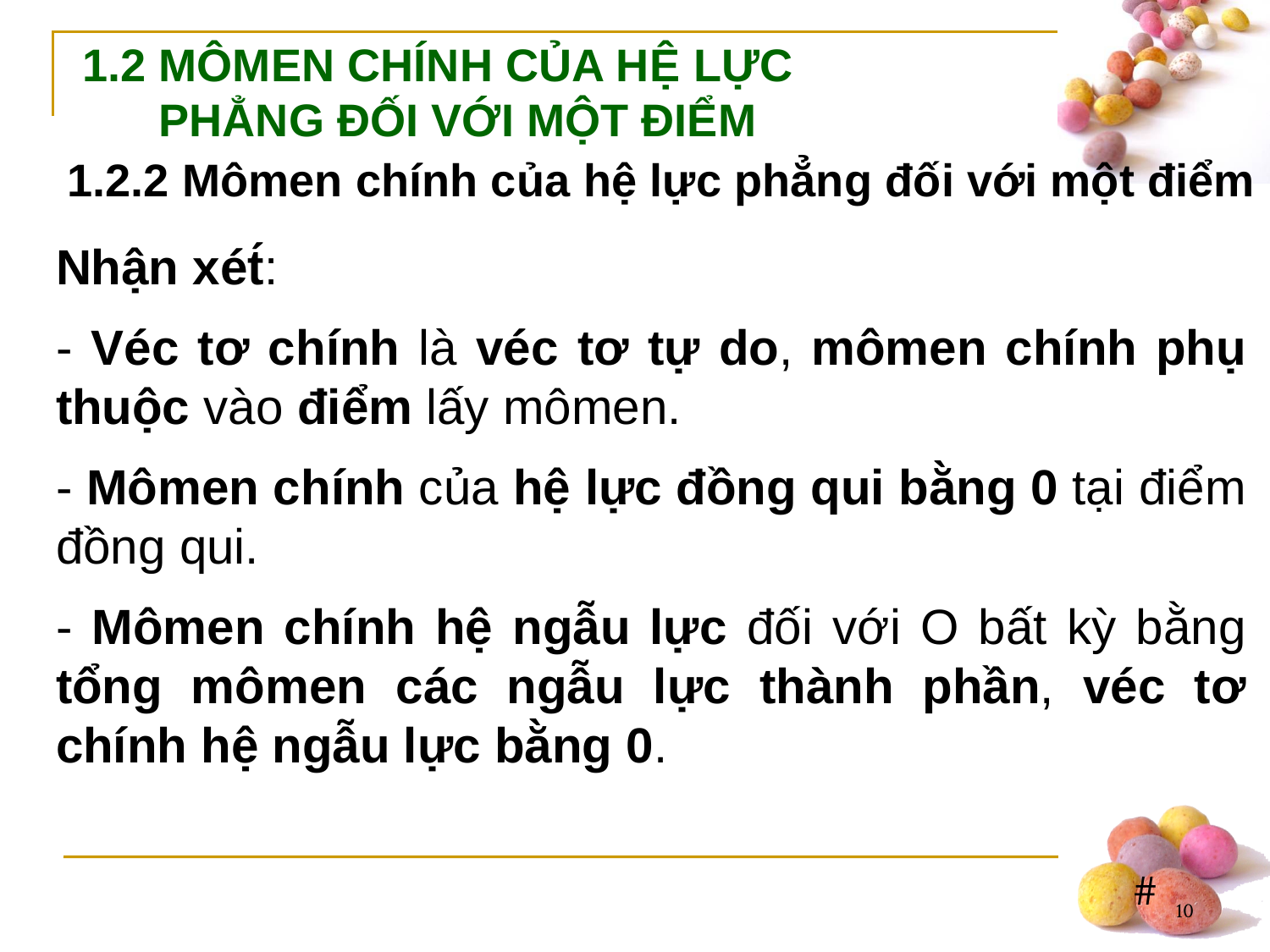

1.2 MÔMEN CHÍNH CỦA HỆ LỰC
      PHẲNG ĐỐI VỚI MỘT ĐIỂM
1.2.2 Mômen chính của hệ lực phẳng đối với một điểm
Nhận xét́:
- Véc tơ chính là véc tơ tự do, mômen chính phụ thuộc vào điểm lấy mômen.
- Mômen chính của hệ lực đồng qui bằng 0 tại điểm đồng qui.
- Mômen chính hệ ngẫu lực đối với O bất kỳ bằng tổng mômen các ngẫu lực thành phần, véc tơ chính hệ ngẫu lực bằng 0.

10